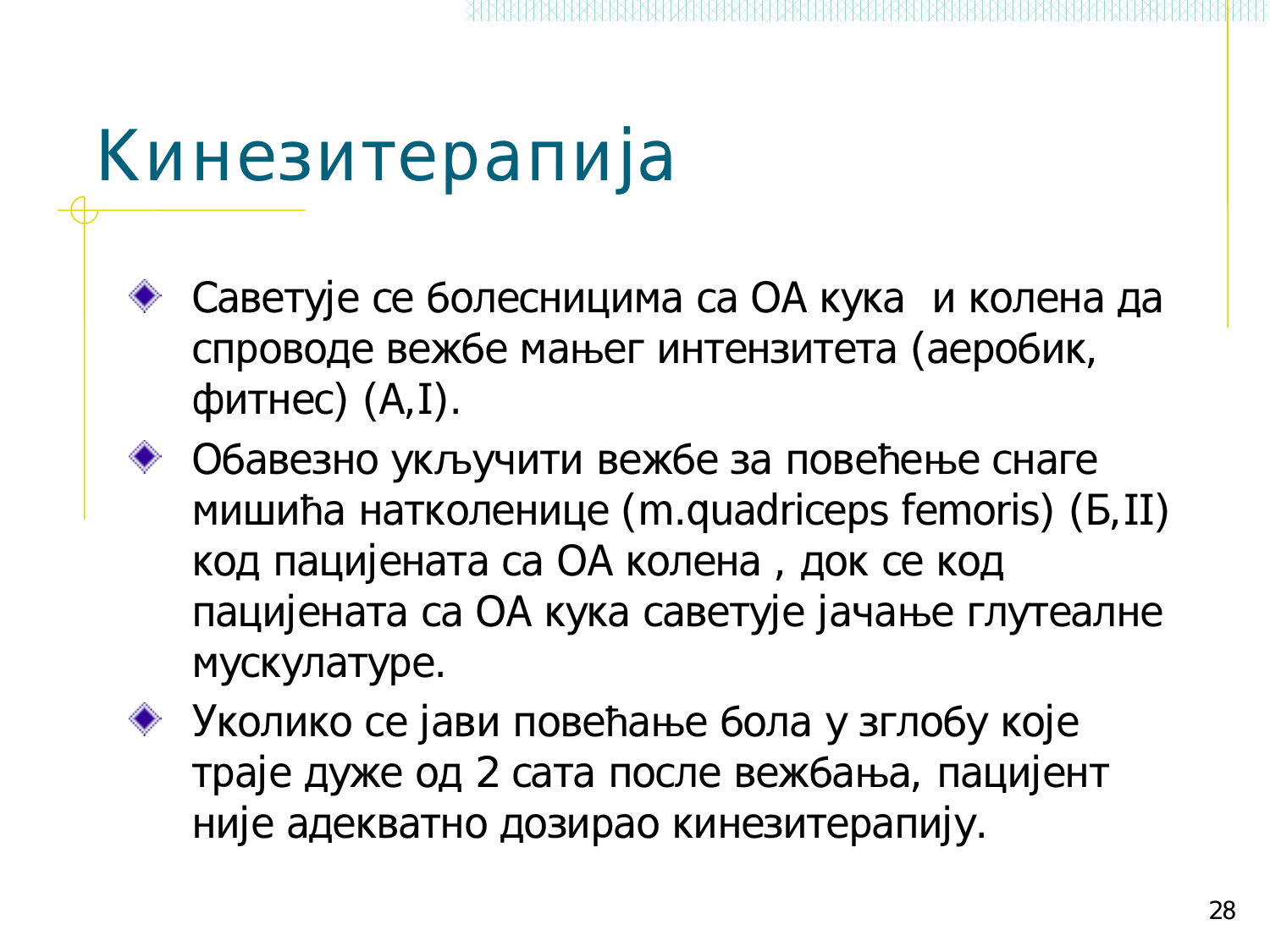

# Кинезитерапија
Саветује се болесницима са ОА кука  и колена да спроводе вежбе мањег интензитета (аеробик, фитнес) (А,I).
Обавезно укључити вежбе за повећење снаге мишића натколенице (m.quadriceps femoris) (Б,II) код пацијената са ОА колена , док се код пацијената са ОА кука саветује јачање глутеалне мускулатуре.
Уколико се јави повећање бола у зглобу које траје дуже од 2 сата после вежбања, пацијент није адекватно дозирао кинезитерапију.

28